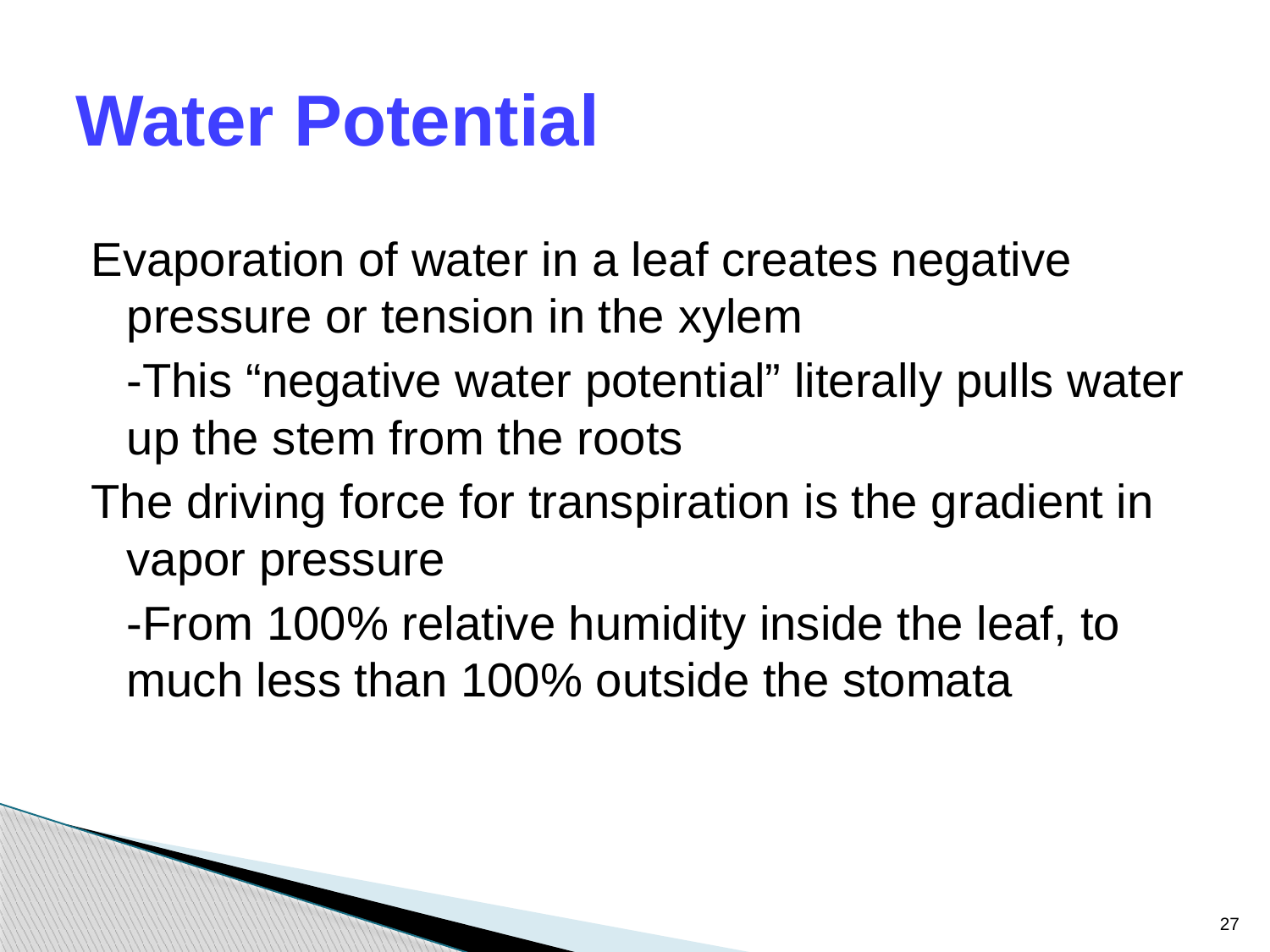

# Water Potential
Evaporation of water in a leaf creates negative pressure or tension in the xylem
	-This “negative water potential” literally pulls water up the stem from the roots
The driving force for transpiration is the gradient in vapor pressure
	-From 100% relative humidity inside the leaf, to much less than 100% outside the stomata
27